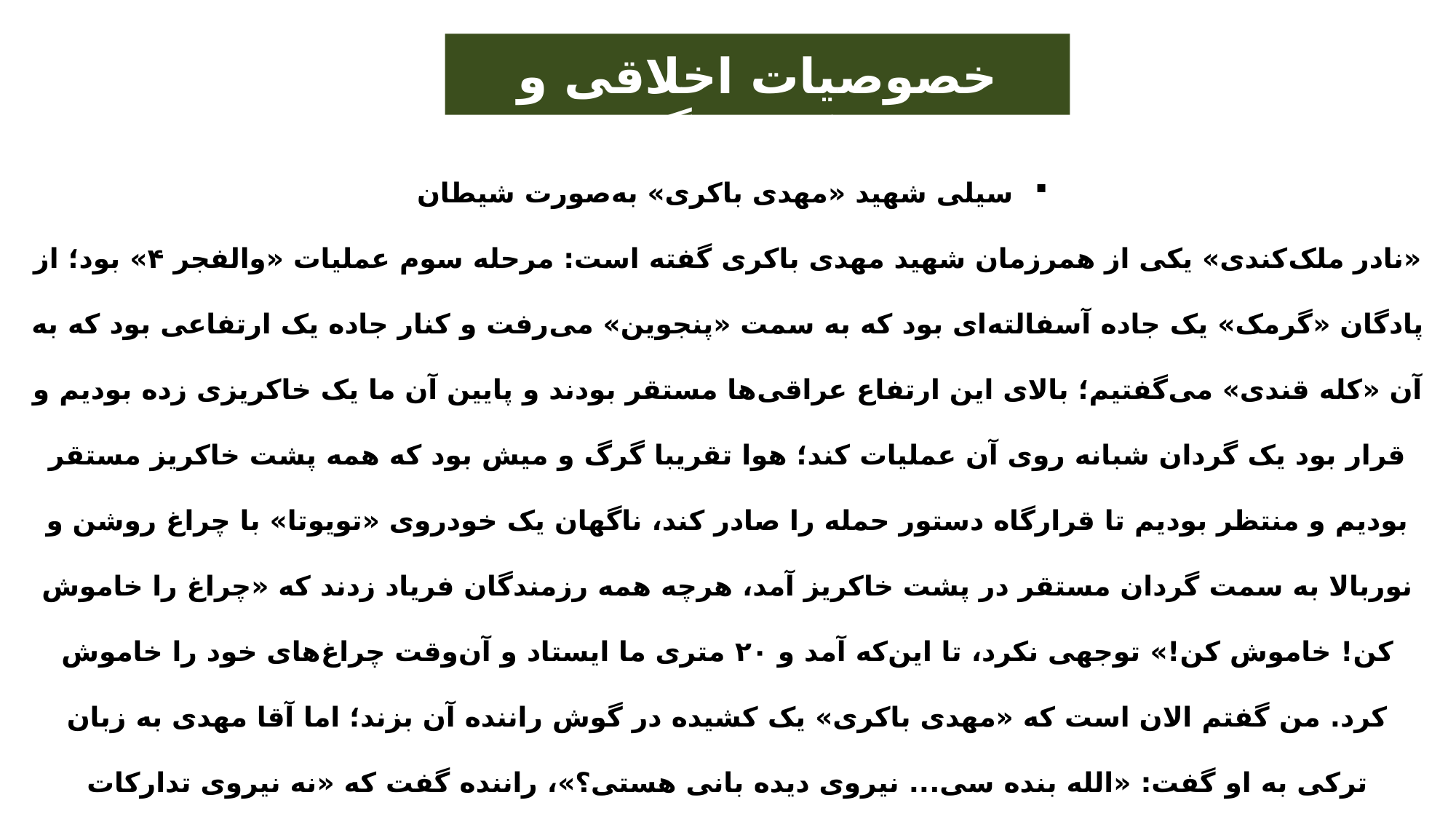

خصوصیات اخلاقی و سبک زندگی
سیلی شهید «مهدی باکری» به‌صورت شیطان
«نادر ملک‌کندی» یکی از همرزمان شهید مهدی باکری گفته است: مرحله سوم عملیات «والفجر ۴» بود؛ از پادگان «گرمک» یک جاده آسفالته‌ای بود که به سمت «پنجوین» می‌رفت و کنار جاده یک ارتفاعی بود که به آن «کله قندی» می‌گفتیم؛ بالای این ارتفاع عراقی‌ها مستقر بودند و پایین آن ما یک خاکریزی زده بودیم و قرار بود یک گردان شبانه روی آن عملیات کند؛ هوا تقریبا گرگ و میش بود که همه پشت خاکریز مستقر بودیم و منتظر بودیم تا قرارگاه دستور حمله را صادر کند، ناگهان یک خودروی «تویوتا» با چراغ روشن و نوربالا به سمت گردان مستقر در پشت خاکریز آمد، هرچه همه رزمندگان فریاد زدند که «چراغ را خاموش کن! خاموش کن!» توجهی نکرد، تا این‌که آمد و ۲۰ متری ما ایستاد و آن‌وقت چراغ‌های خود را خاموش کرد. من گفتم الان است که «مهدی باکری» یک کشیده در گوش راننده آن بزند؛ اما آقا مهدی به زبان ترکی به او گفت: «الله بنده سی... نیروی دیده بانی هستی؟»، راننده گفت که «نه نیروی تدارکات هستم»، آقا مهدی گفت: «من فکر کردم نیروی دیده‌بانی هستی و داری نوربالا می‌زنی که عراقی‌ها ما را ببینند». در حالی که این راننده با کار خود ممکن بود به یک گردان آسیب وارد کند، برخورد آقا مهدی با وی همین‌گونه بود و از طرفی نیز برای دیگران درس بود که در هر شرایطی بتوانند خونسردی خود را حفظ کنند.